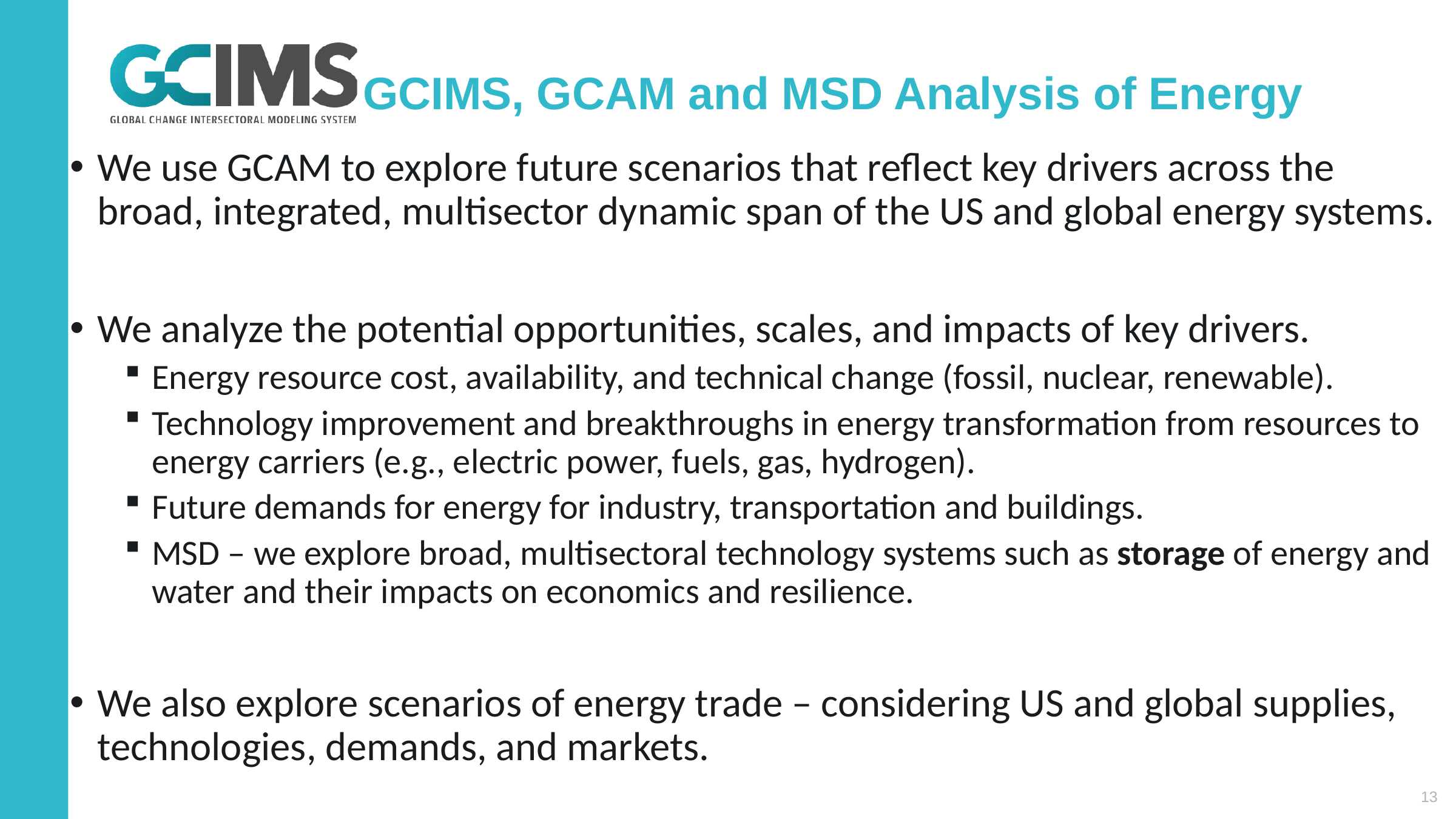

# GCIMS, GCAM and MSD Analysis of Energy
We use GCAM to explore future scenarios that reflect key drivers across the broad, integrated, multisector dynamic span of the US and global energy systems.

We analyze the potential opportunities, scales, and impacts of key drivers.
Energy resource cost, availability, and technical change (fossil, nuclear, renewable).
Technology improvement and breakthroughs in energy transformation from resources to energy carriers (e.g., electric power, fuels, gas, hydrogen).
Future demands for energy for industry, transportation and buildings.
MSD – we explore broad, multisectoral technology systems such as storage of energy and water and their impacts on economics and resilience.

We also explore scenarios of energy trade – considering US and global supplies, technologies, demands, and markets.
13